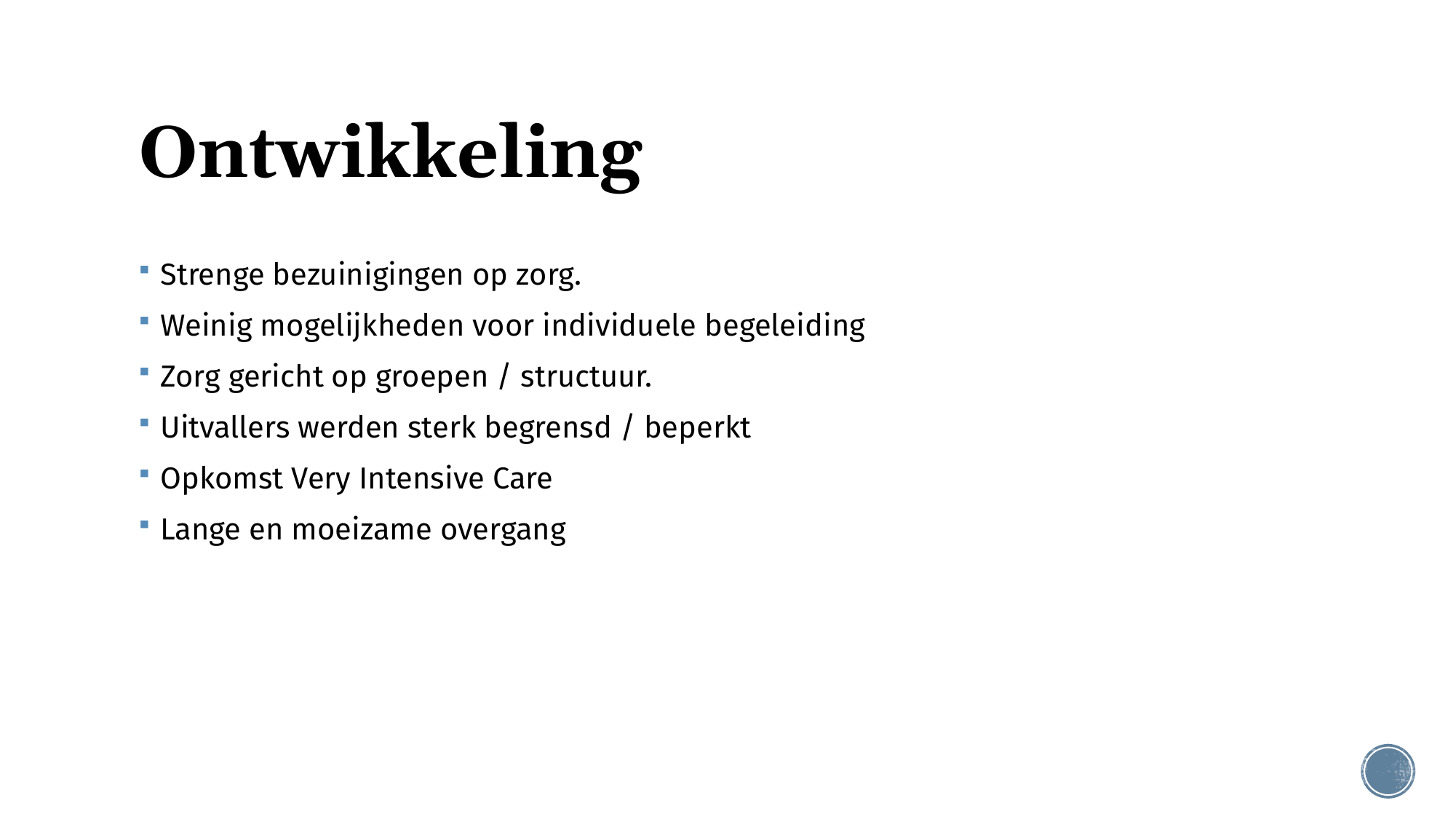

# Ontwikkeling
Strenge bezuinigingen op zorg.
Weinig mogelijkheden voor individuele begeleiding
Zorg gericht op groepen / structuur.
Uitvallers werden sterk begrensd / beperkt
Opkomst Very Intensive Care
Lange en moeizame overgang